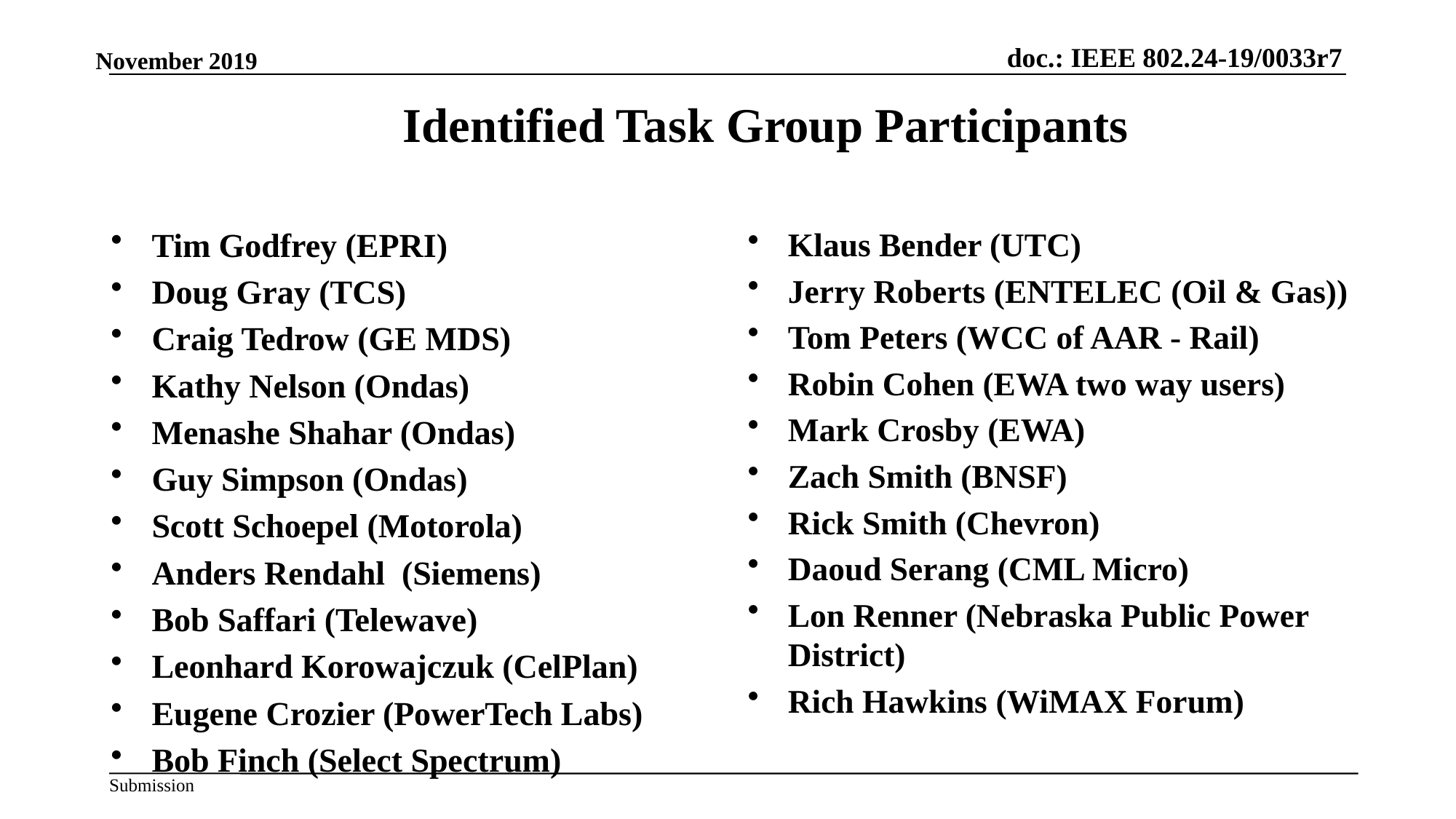

# Identified Task Group Participants
Klaus Bender (UTC)
Jerry Roberts (ENTELEC (Oil & Gas))
Tom Peters (WCC of AAR - Rail)
Robin Cohen (EWA two way users)
Mark Crosby (EWA)
Zach Smith (BNSF)
Rick Smith (Chevron)
Daoud Serang (CML Micro)
Lon Renner (Nebraska Public Power District)
Rich Hawkins (WiMAX Forum)
Tim Godfrey (EPRI)
Doug Gray (TCS)
Craig Tedrow (GE MDS)
Kathy Nelson (Ondas)
Menashe Shahar (Ondas)
Guy Simpson (Ondas)
Scott Schoepel (Motorola)
Anders Rendahl  (Siemens)
Bob Saffari (Telewave)
Leonhard Korowajczuk (CelPlan)
Eugene Crozier (PowerTech Labs)
Bob Finch (Select Spectrum)